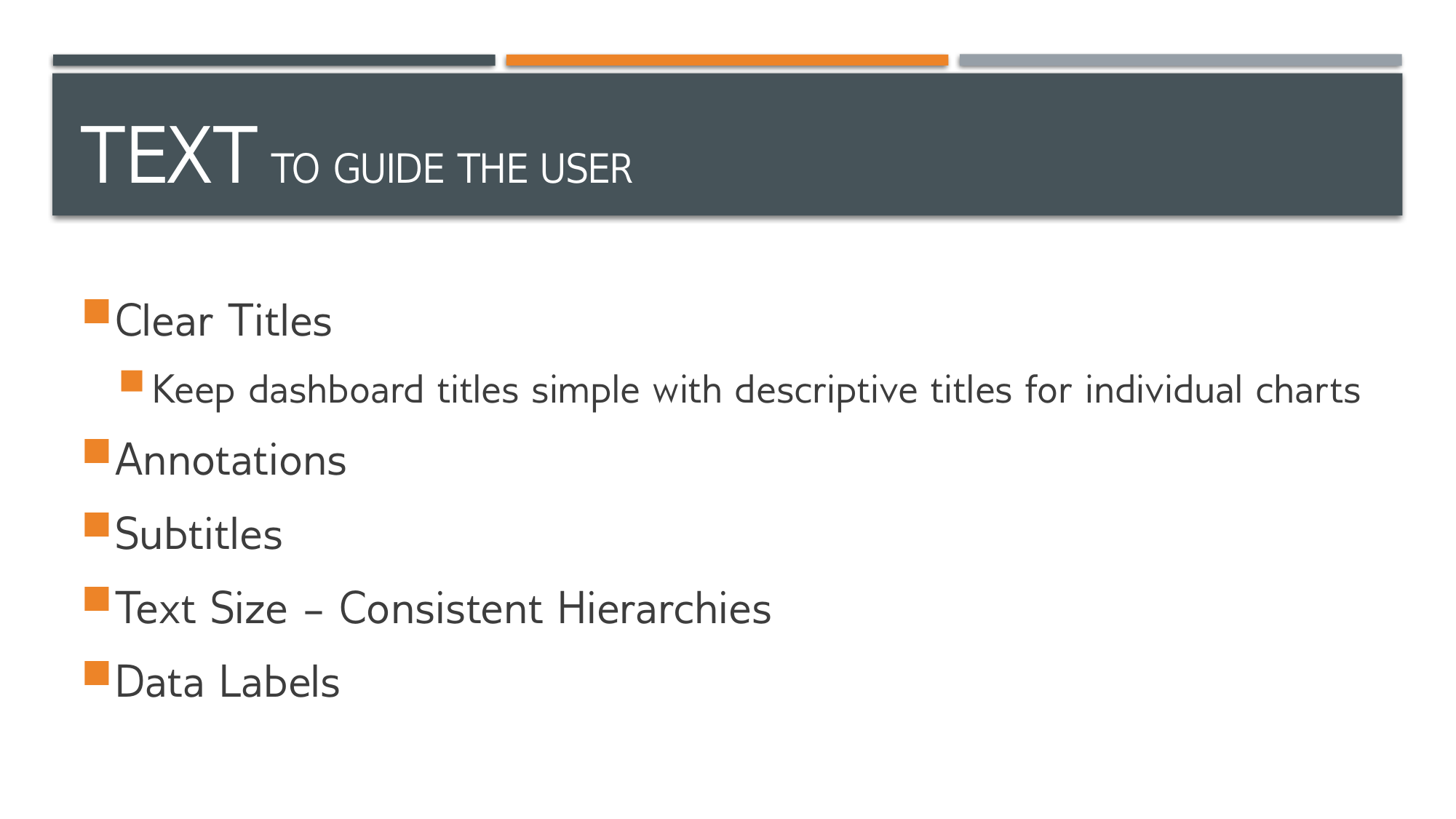

# Text to Guide the user
Clear Titles
Keep dashboard titles simple with descriptive titles for individual charts
Annotations
Subtitles
Text Size – Consistent Hierarchies
Data Labels